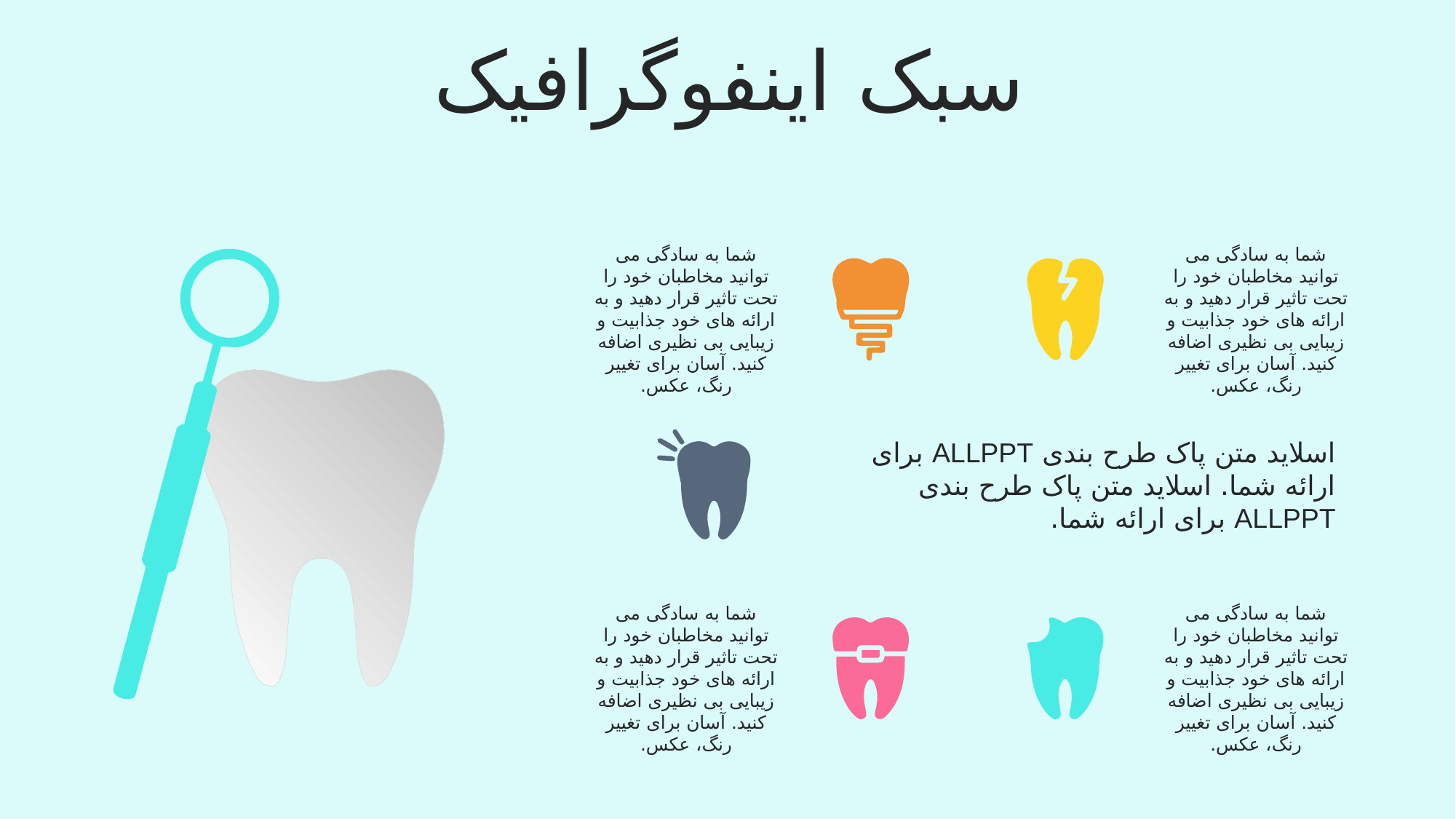

سبک اینفوگرافیک
شما به سادگی می توانید مخاطبان خود را تحت تاثیر قرار دهید و به ارائه های خود جذابیت و زیبایی بی نظیری اضافه کنید. آسان برای تغییر رنگ، عکس.
شما به سادگی می توانید مخاطبان خود را تحت تاثیر قرار دهید و به ارائه های خود جذابیت و زیبایی بی نظیری اضافه کنید. آسان برای تغییر رنگ، عکس.

اسلاید متن پاک طرح بندی ALLPPT برای ارائه شما. اسلاید متن پاک طرح بندی ALLPPT برای ارائه شما.
شما به سادگی می توانید مخاطبان خود را تحت تاثیر قرار دهید و به ارائه های خود جذابیت و زیبایی بی نظیری اضافه کنید. آسان برای تغییر رنگ، عکس.
شما به سادگی می توانید مخاطبان خود را تحت تاثیر قرار دهید و به ارائه های خود جذابیت و زیبایی بی نظیری اضافه کنید. آسان برای تغییر رنگ، عکس.